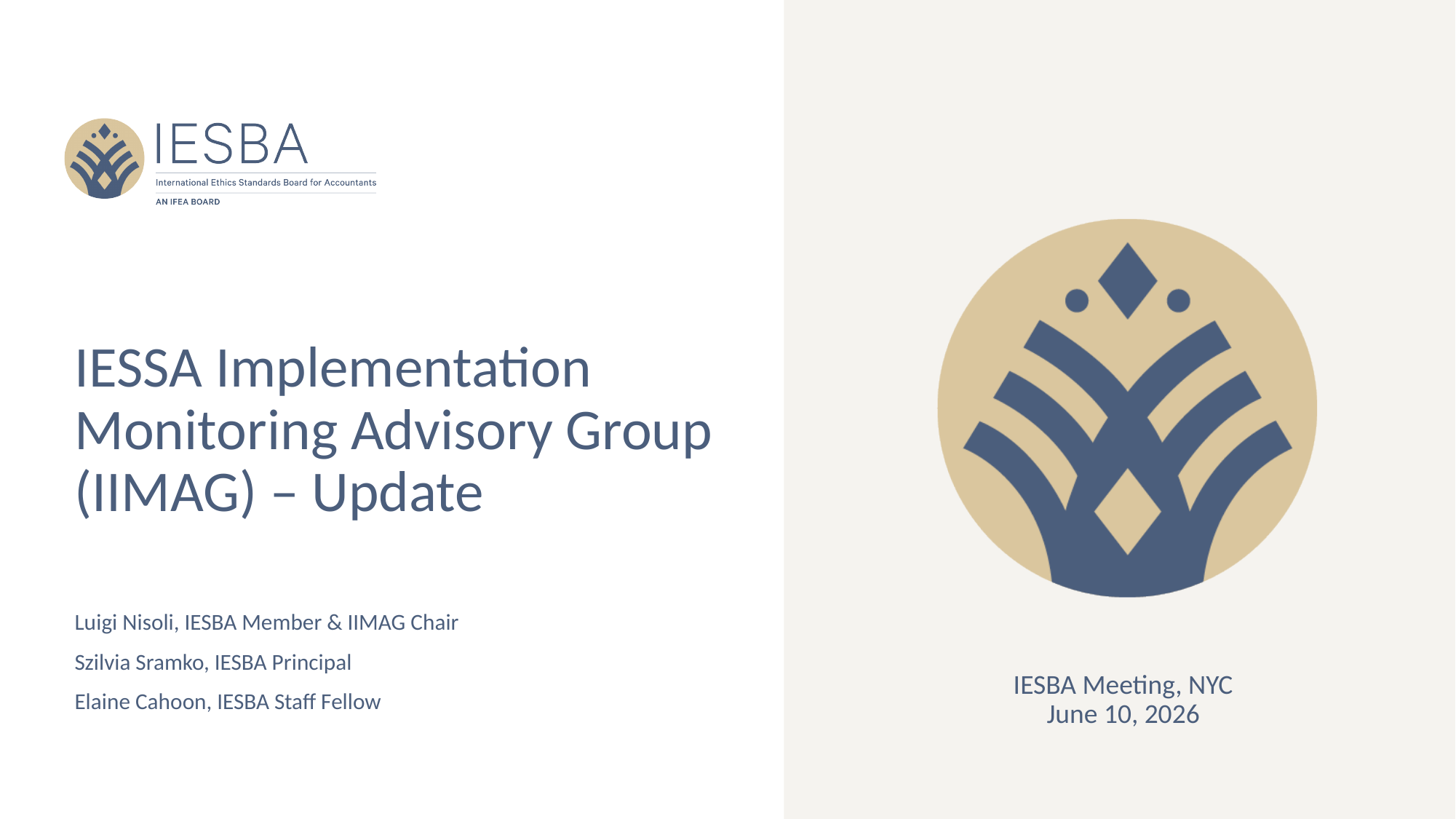

# IESSA Implementation Monitoring Advisory Group (IIMAG) – Update
Luigi Nisoli, IESBA Member & IIMAG Chair
Szilvia Sramko, IESBA Principal
Elaine Cahoon, IESBA Staff Fellow
IESBA Meeting, NYC
June 10, 2026